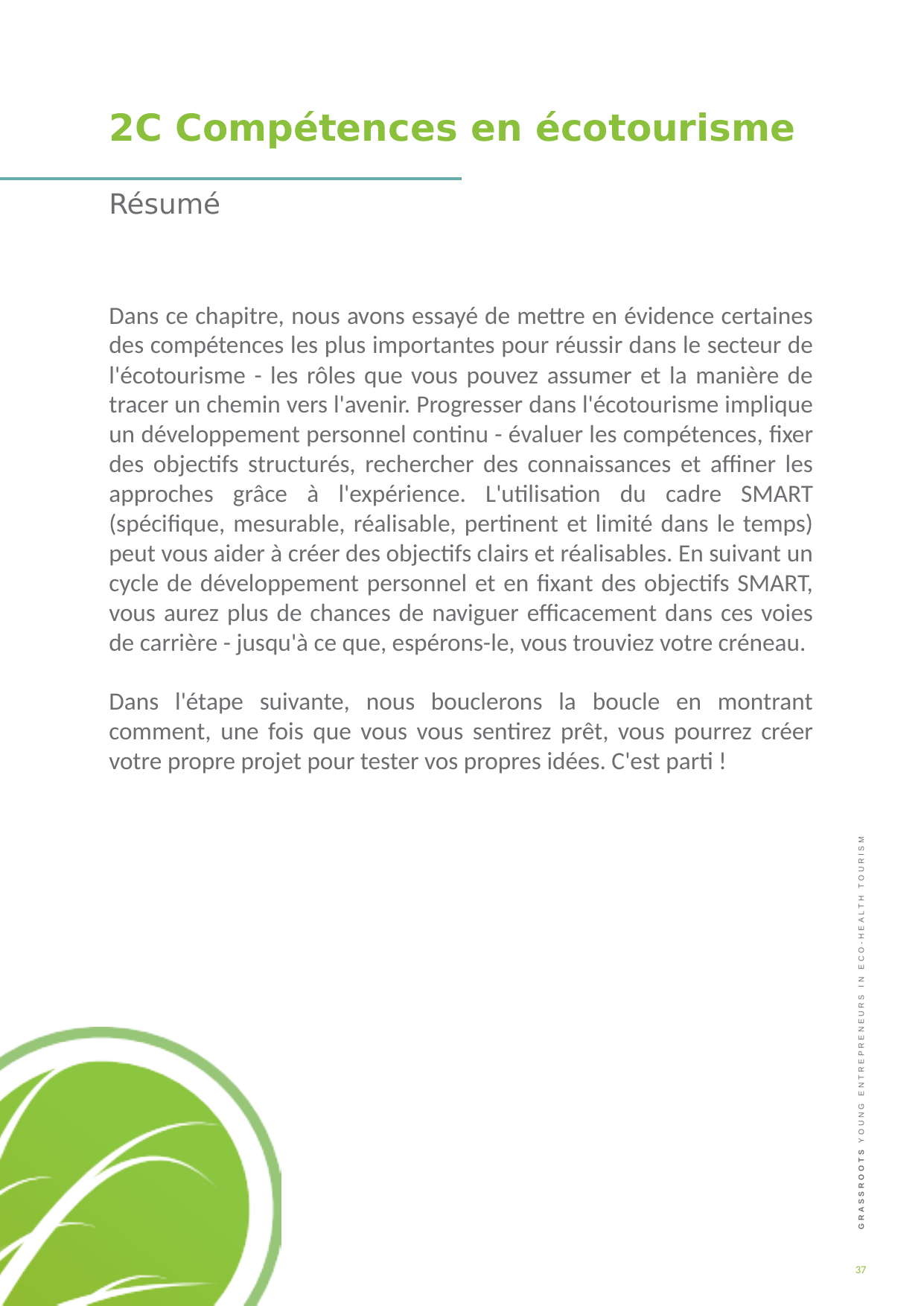

2C Compétences en écotourisme
Résumé
Dans ce chapitre, nous avons essayé de mettre en évidence certaines des compétences les plus importantes pour réussir dans le secteur de l'écotourisme - les rôles que vous pouvez assumer et la manière de tracer un chemin vers l'avenir. Progresser dans l'écotourisme implique un développement personnel continu - évaluer les compétences, fixer des objectifs structurés, rechercher des connaissances et affiner les approches grâce à l'expérience. L'utilisation du cadre SMART (spécifique, mesurable, réalisable, pertinent et limité dans le temps) peut vous aider à créer des objectifs clairs et réalisables. En suivant un cycle de développement personnel et en fixant des objectifs SMART, vous aurez plus de chances de naviguer efficacement dans ces voies de carrière - jusqu'à ce que, espérons-le, vous trouviez votre créneau.

Dans l'étape suivante, nous bouclerons la boucle en montrant comment, une fois que vous vous sentirez prêt, vous pourrez créer votre propre projet pour tester vos propres idées. C'est parti !
37